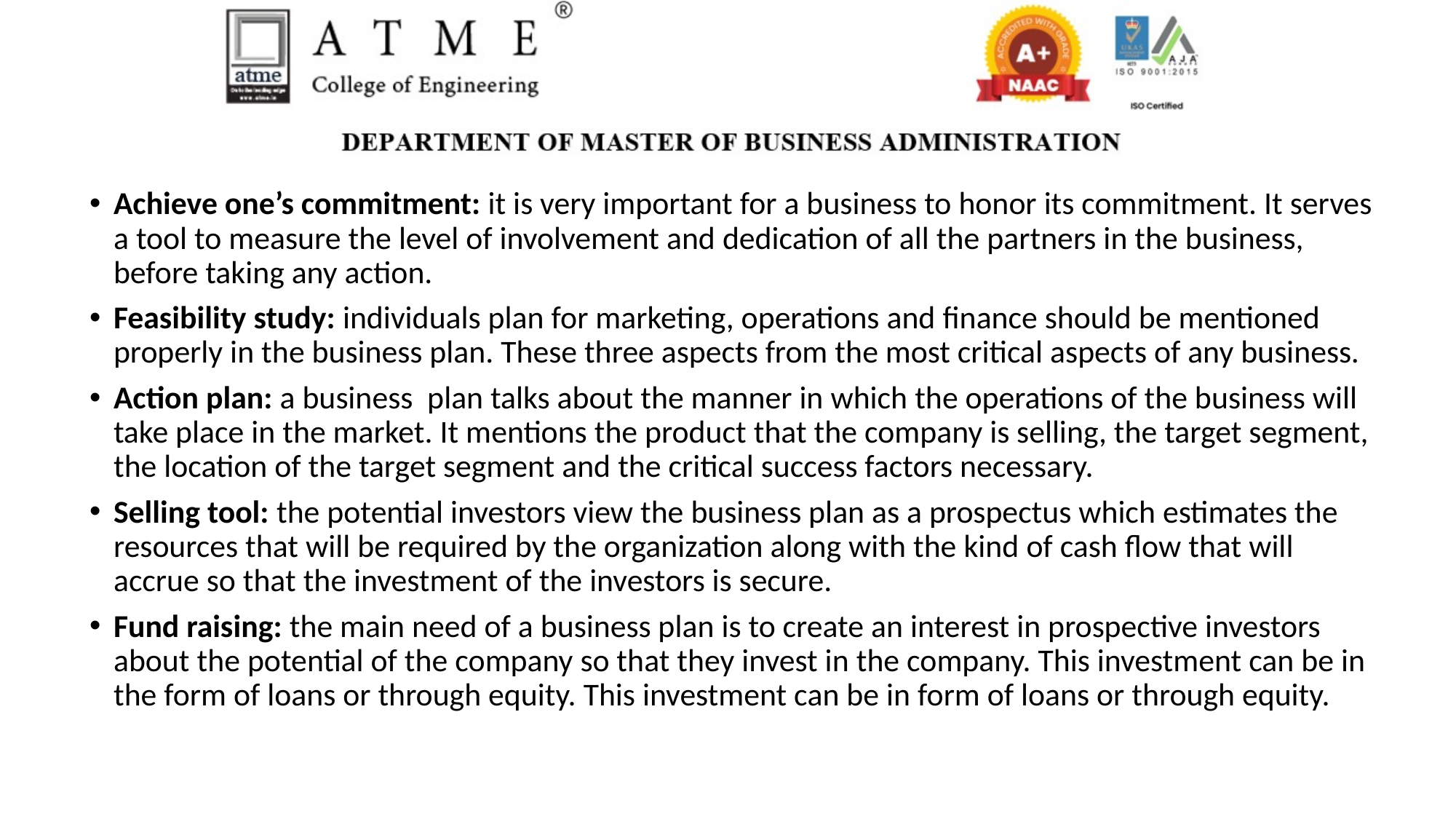

Achieve one’s commitment: it is very important for a business to honor its commitment. It serves a tool to measure the level of involvement and dedication of all the partners in the business, before taking any action.
Feasibility study: individuals plan for marketing, operations and finance should be mentioned properly in the business plan. These three aspects from the most critical aspects of any business.
Action plan: a business  plan talks about the manner in which the operations of the business will take place in the market. It mentions the product that the company is selling, the target segment, the location of the target segment and the critical success factors necessary.
Selling tool: the potential investors view the business plan as a prospectus which estimates the resources that will be required by the organization along with the kind of cash flow that will accrue so that the investment of the investors is secure.
Fund raising: the main need of a business plan is to create an interest in prospective investors about the potential of the company so that they invest in the company. This investment can be in the form of loans or through equity. This investment can be in form of loans or through equity.